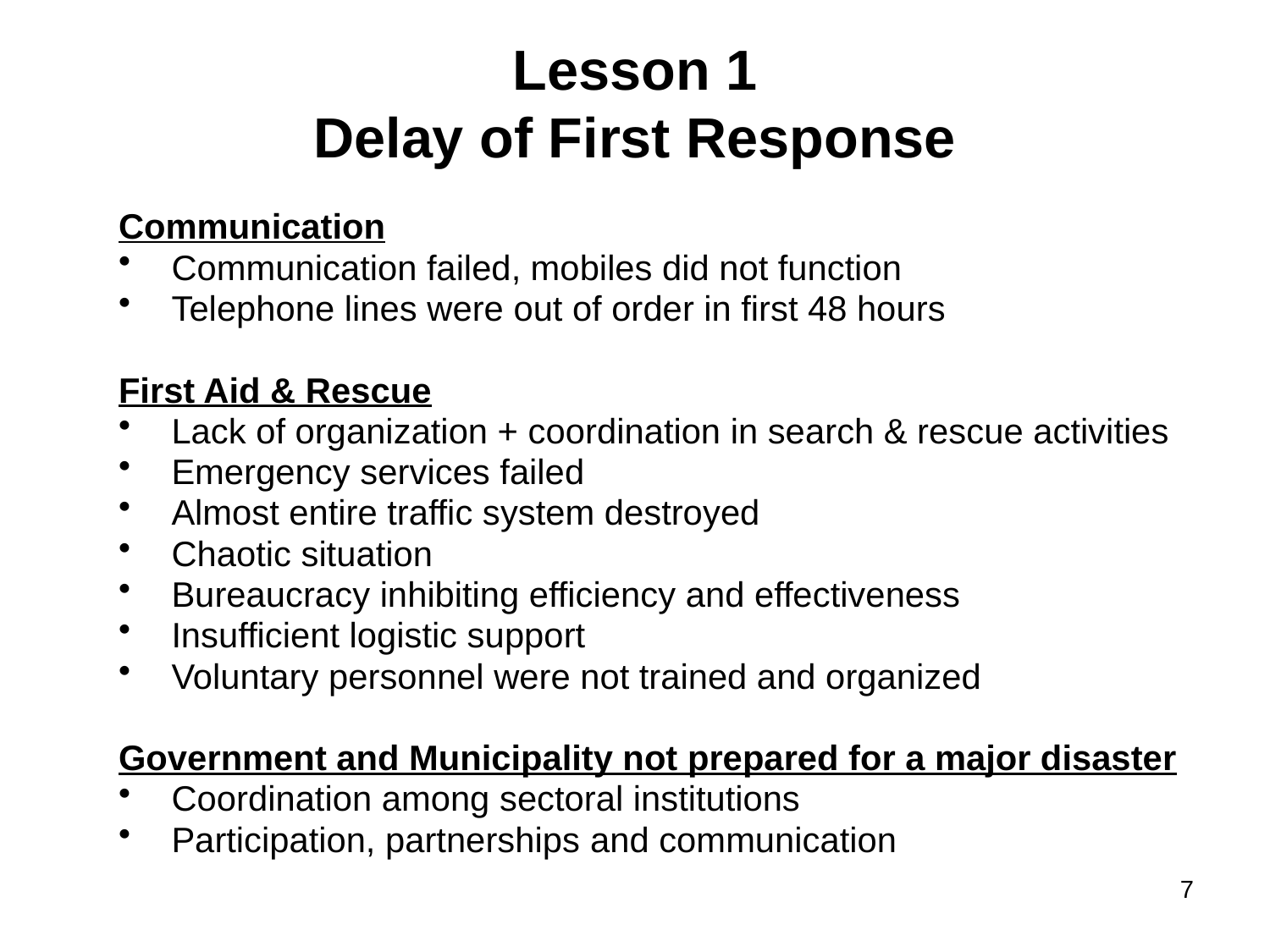

# Lesson 1 Delay of First Response

Communication
Communication failed, mobiles did not function
Telephone lines were out of order in first 48 hours

First Aid & Rescue
Lack of organization + coordination in search & rescue activities
Emergency services failed
Almost entire traffic system destroyed
Chaotic situation
Bureaucracy inhibiting efficiency and effectiveness
Insufficient logistic support
Voluntary personnel were not trained and organized

Government and Municipality not prepared for a major disaster
Coordination among sectoral institutions
Participation, partnerships and communication

7